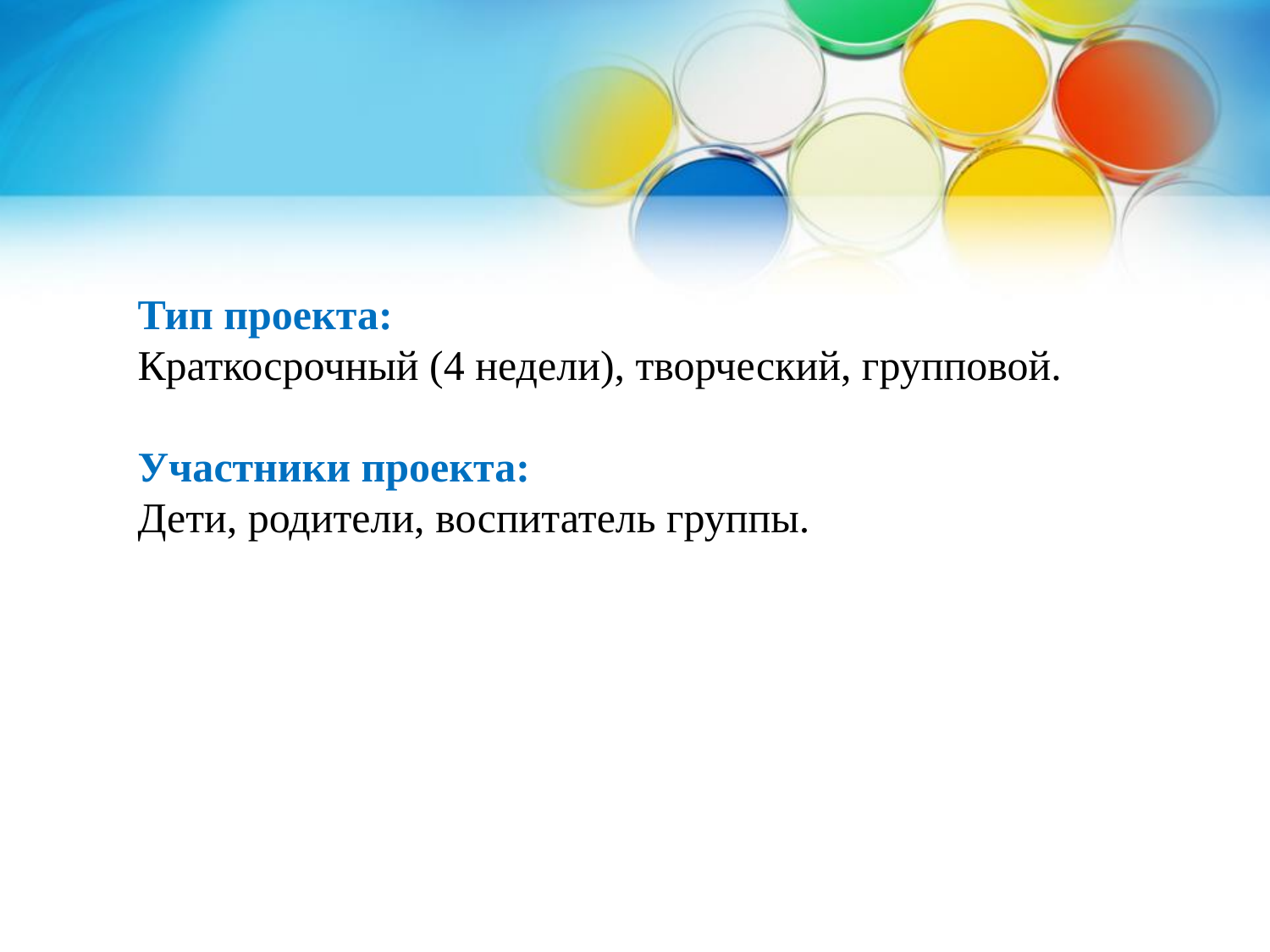

# Тип проекта: Краткосрочный (4 недели), творческий, групповой. Участники проекта: Дети, родители, воспитатель группы.